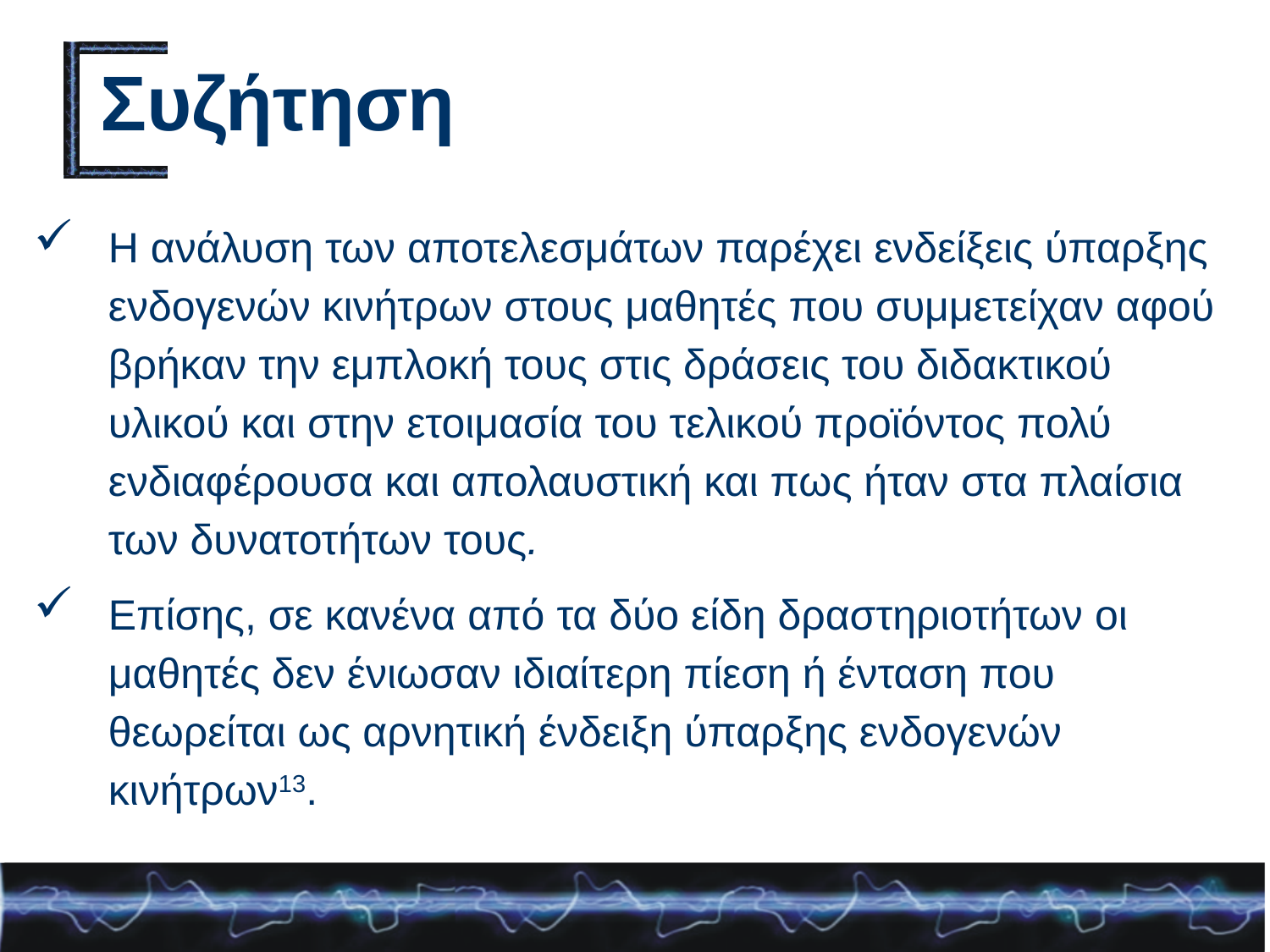

# Συζήτηση
Η ανάλυση των αποτελεσμάτων παρέχει ενδείξεις ύπαρξης ενδογενών κινήτρων στους μαθητές που συμμετείχαν αφού βρήκαν την εμπλοκή τους στις δράσεις του διδακτικού υλικού και στην ετοιμασία του τελικού προϊόντος πολύ ενδιαφέρουσα και απολαυστική και πως ήταν στα πλαίσια των δυνατοτήτων τους.
Επίσης, σε κανένα από τα δύο είδη δραστηριοτήτων οι μαθητές δεν ένιωσαν ιδιαίτερη πίεση ή ένταση που θεωρείται ως αρνητική ένδειξη ύπαρξης ενδογενών κινήτρων13.